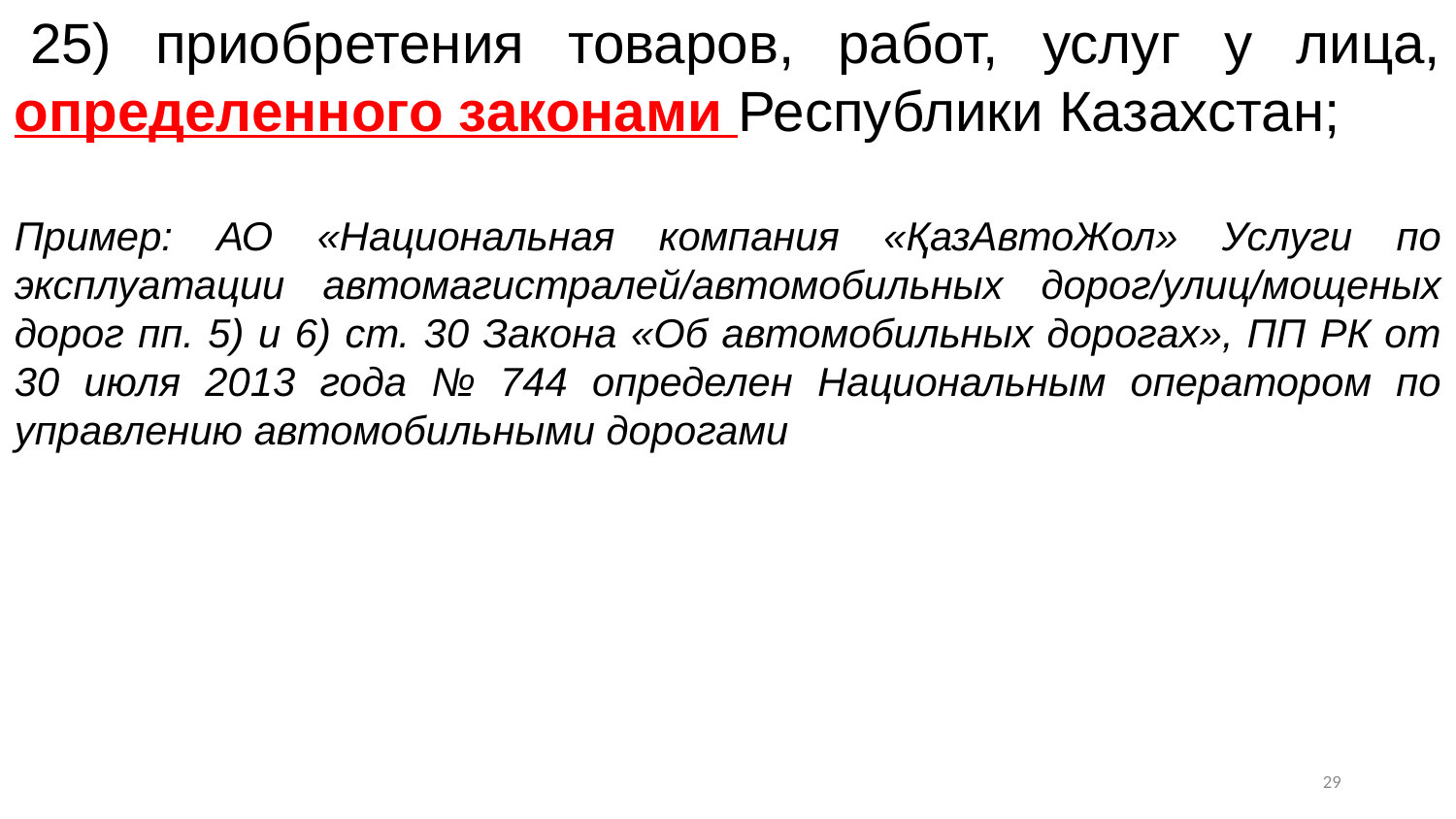

25) приобретения товаров, работ, услуг у лица, определенного законами Республики Казахстан;

Пример: АО «Национальная компания «ҚазАвтоЖол» Услуги по эксплуатации автомагистралей/автомобильных дорог/улиц/мощеных дорог пп. 5) и 6) ст. 30 Закона «Об автомобильных дорогах», ПП РК от 30 июля 2013 года № 744 определен Национальным оператором по управлению автомобильными дорогами

29